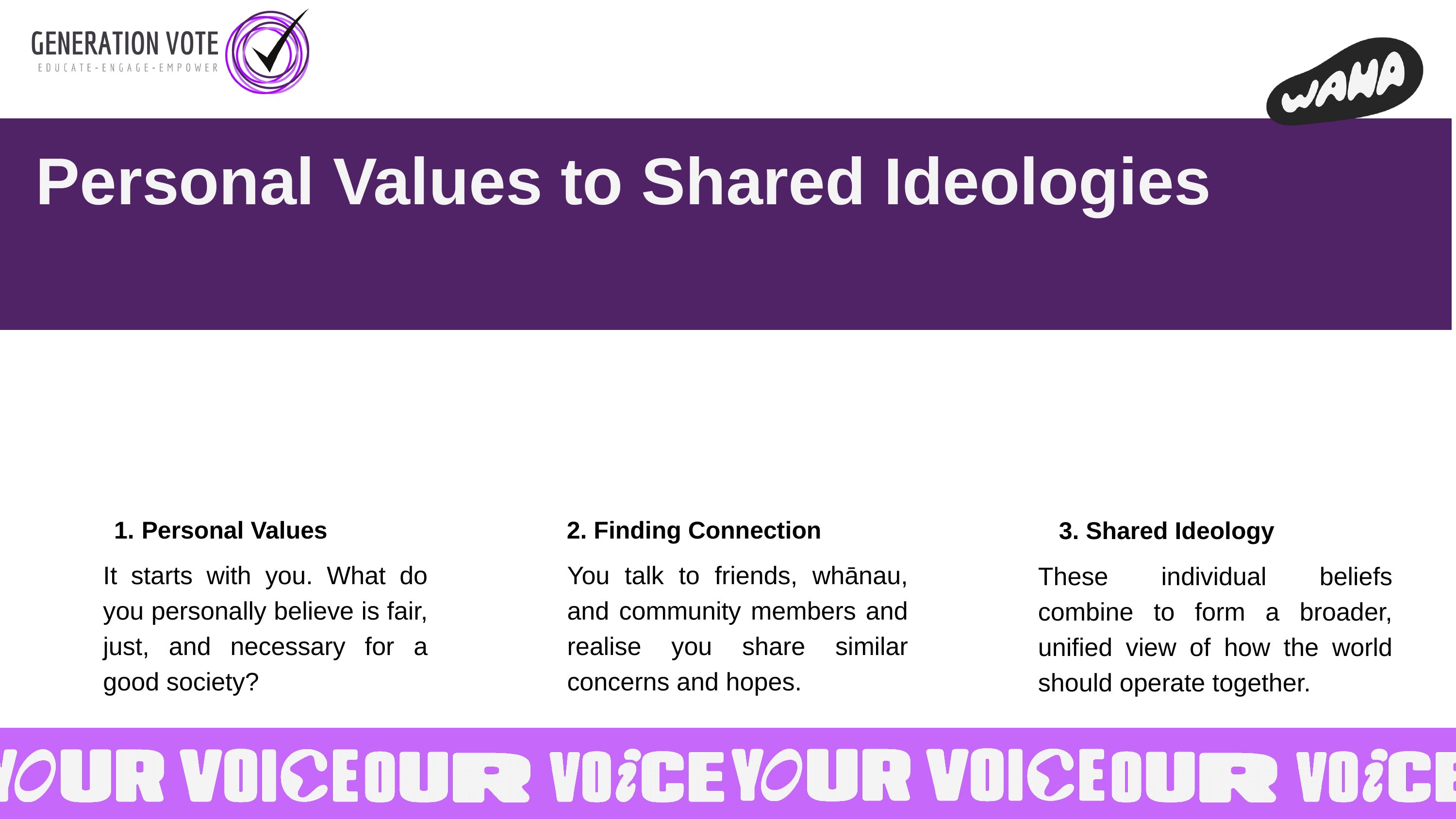

Personal Values to Shared Ideologies

 Personal Values
2. Finding Connection
3. Shared Ideology
It starts with you. What do you personally believe is fair, just, and necessary for a good society?
You talk to friends, whānau, and community members and realise you share similar concerns and hopes.
These individual beliefs combine to form a broader, unified view of how the world should operate together.